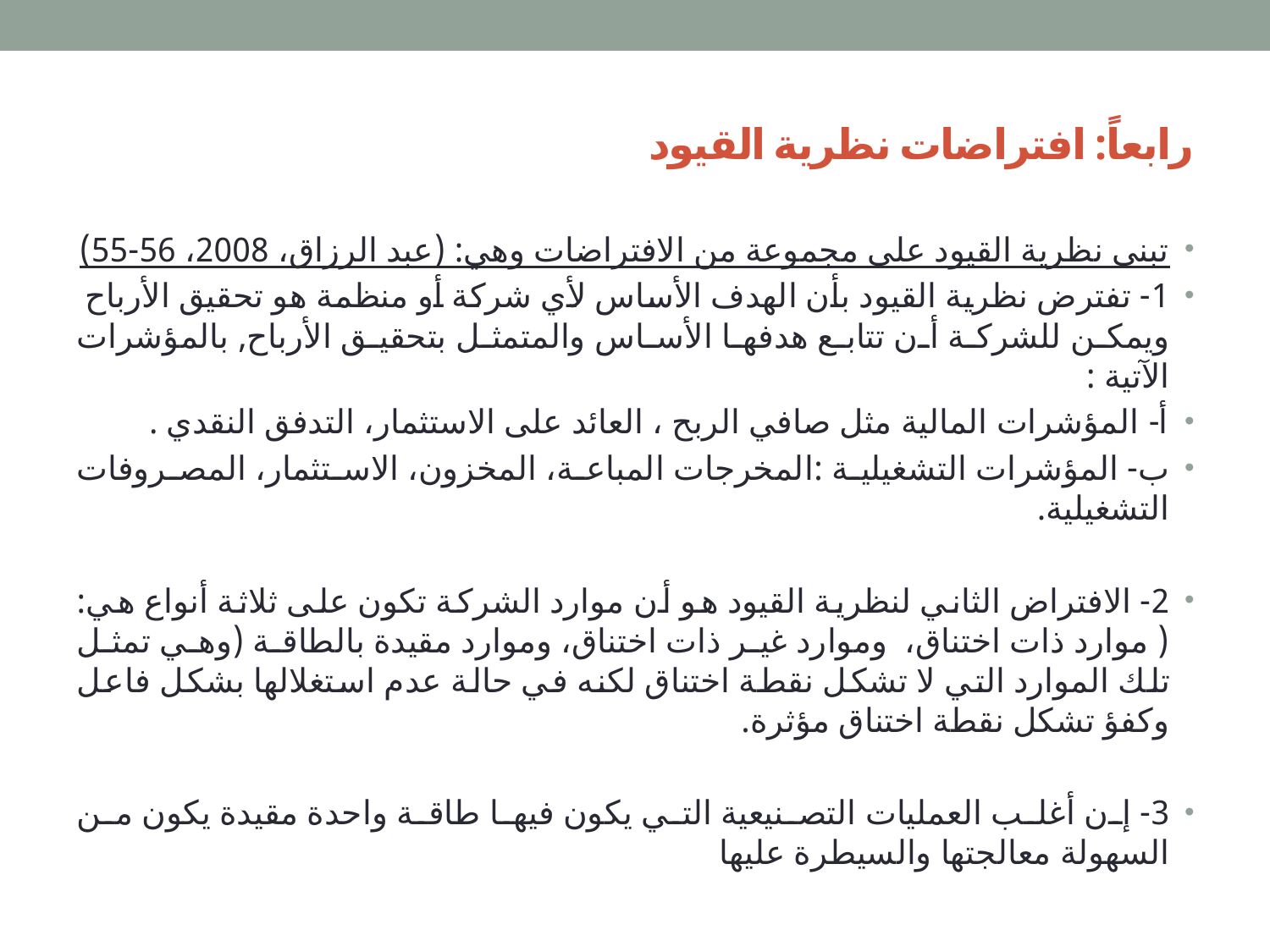

# رابعاً: افتراضات نظرية القيود
تبنى نظرية القيود على مجموعة من الافتراضات وهي: (عبد الرزاق، 2008، 56-55)
1- تفترض نظرية القيود بأن الهدف الأساس لأي شركة أو منظمة هو تحقيق الأرباح  ويمكن للشركة أن تتابع هدفها الأساس والمتمثل بتحقيق الأرباح, بالمؤشرات الآتية :
أ- المؤشرات المالية مثل صافي الربح ، العائد على الاستثمار، التدفق النقدي .
ب- المؤشرات التشغيلية :المخرجات المباعة، المخزون، الاستثمار، المصروفات التشغيلية.

2- الافتراض الثاني لنظرية القيود هو أن موارد الشركة تكون على ثلاثة أنواع هي:( موارد ذات اختناق،  وموارد غير ذات اختناق، وموارد مقيدة بالطاقة (وهي تمثل تلك الموارد التي لا تشكل نقطة اختناق لكنه في حالة عدم استغلالها بشكل فاعل وكفؤ تشكل نقطة اختناق مؤثرة.

3- إن أغلب العمليات التصنيعية التي يكون فيها طاقة واحدة مقيدة يكون من السهولة معالجتها والسيطرة عليها